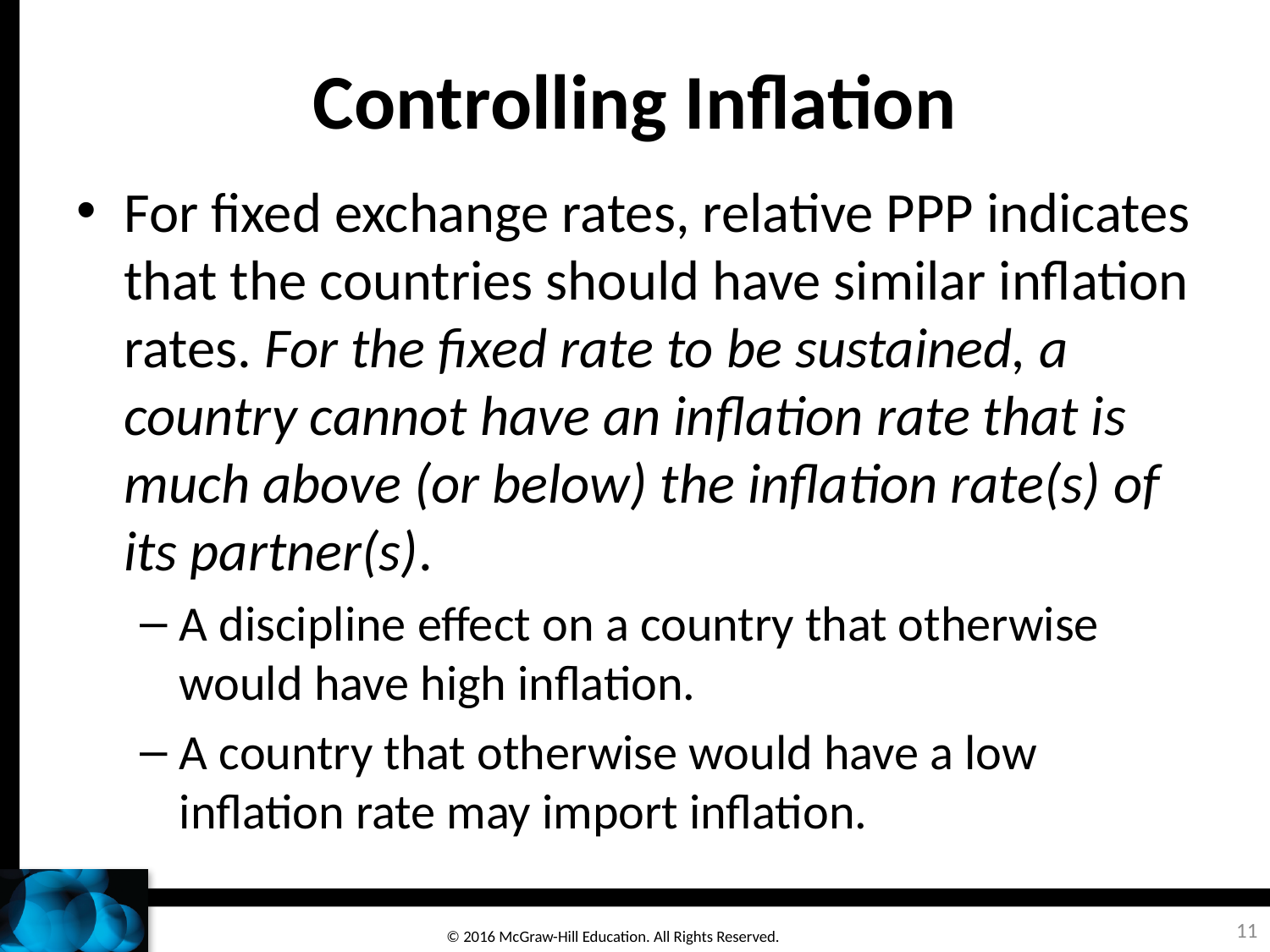

# Controlling Inflation
For fixed exchange rates, relative PPP indicates that the countries should have similar inflation rates. For the fixed rate to be sustained, a country cannot have an inflation rate that is much above (or below) the inflation rate(s) of its partner(s).
A discipline effect on a country that otherwise would have high inflation.
A country that otherwise would have a low inflation rate may import inflation.
11
© 2016 McGraw-Hill Education. All Rights Reserved.